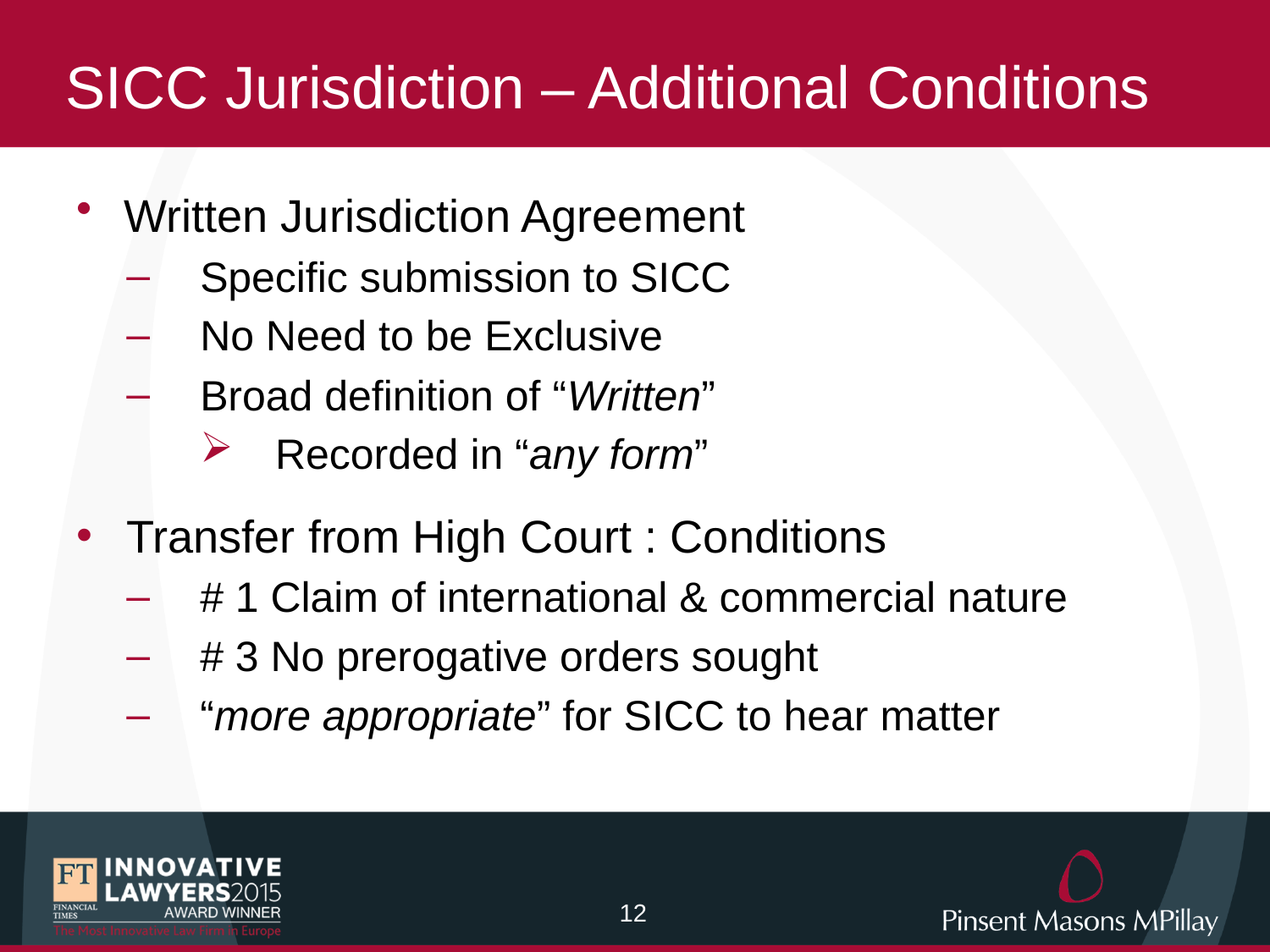

# SICC Jurisdiction – Additional Conditions
Written Jurisdiction Agreement
Specific submission to SICC
No Need to be Exclusive
Broad definition of “Written”
Recorded in “any form”

Transfer from High Court : Conditions
# 1 Claim of international & commercial nature
# 3 No prerogative orders sought
“more appropriate” for SICC to hear matter
12